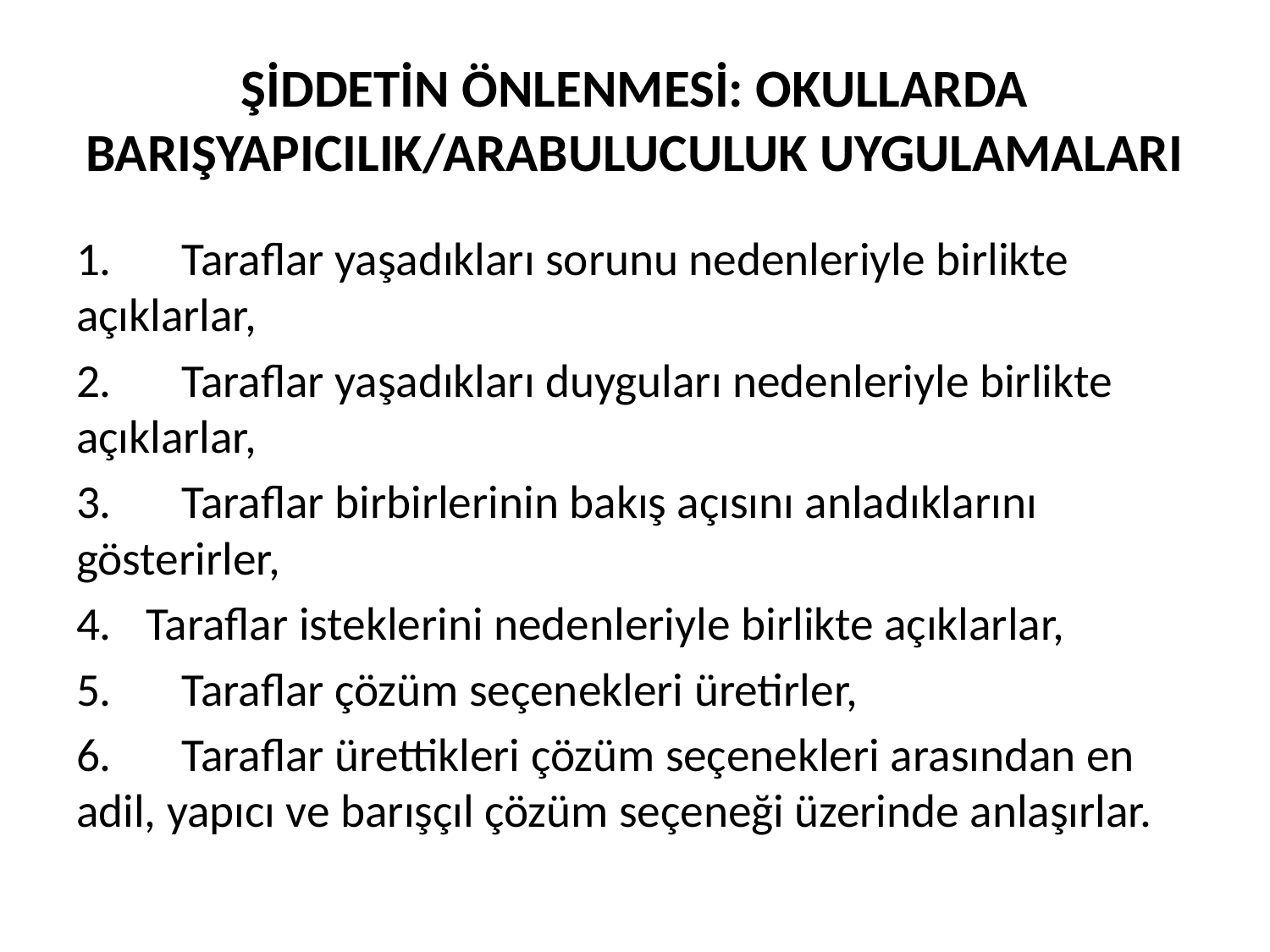

# ŞİDDETİN ÖNLENMESİ: OKULLARDA BARIŞYAPICILIK/ARABULUCULUK UYGULAMALARI
1.	Taraflar yaşadıkları sorunu nedenleriyle birlikte açıklarlar,
2.	Taraflar yaşadıkları duyguları nedenleriyle birlikte açıklarlar,
3.	Taraflar birbirlerinin bakış açısını anladıklarını gösterirler,
Taraflar isteklerini nedenleriyle birlikte açıklarlar,
5.	Taraflar çözüm seçenekleri üretirler,
6.	Taraflar ürettikleri çözüm seçenekleri arasından en adil, yapıcı ve barışçıl çözüm seçeneği üzerinde anlaşırlar.